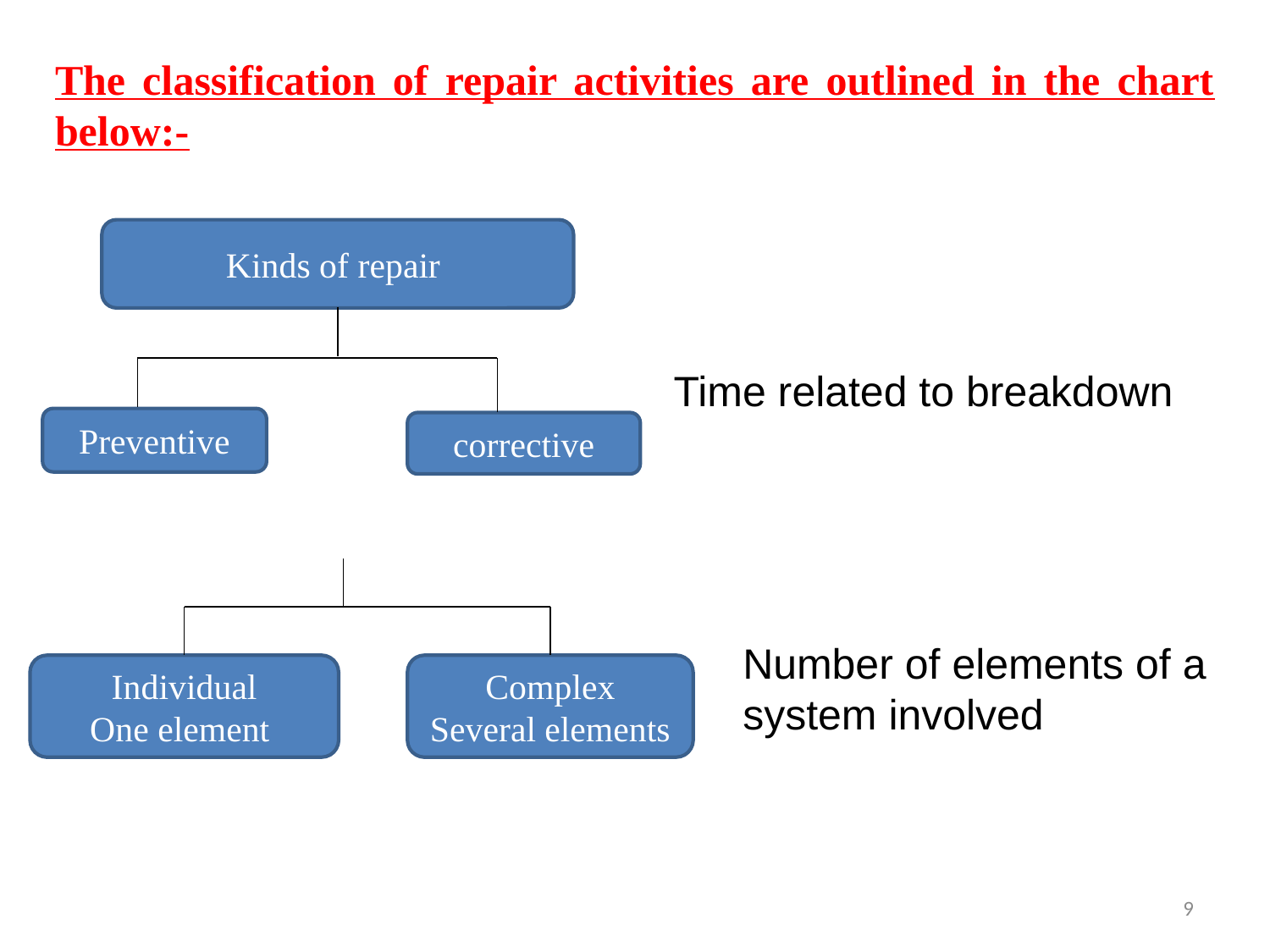

# The classification of repair activities are outlined in the chart below:-
Kinds of repair
Time related to breakdown
Preventive
corrective
Number of elements of a system involved
Individual
One element
Complex
Several elements
9